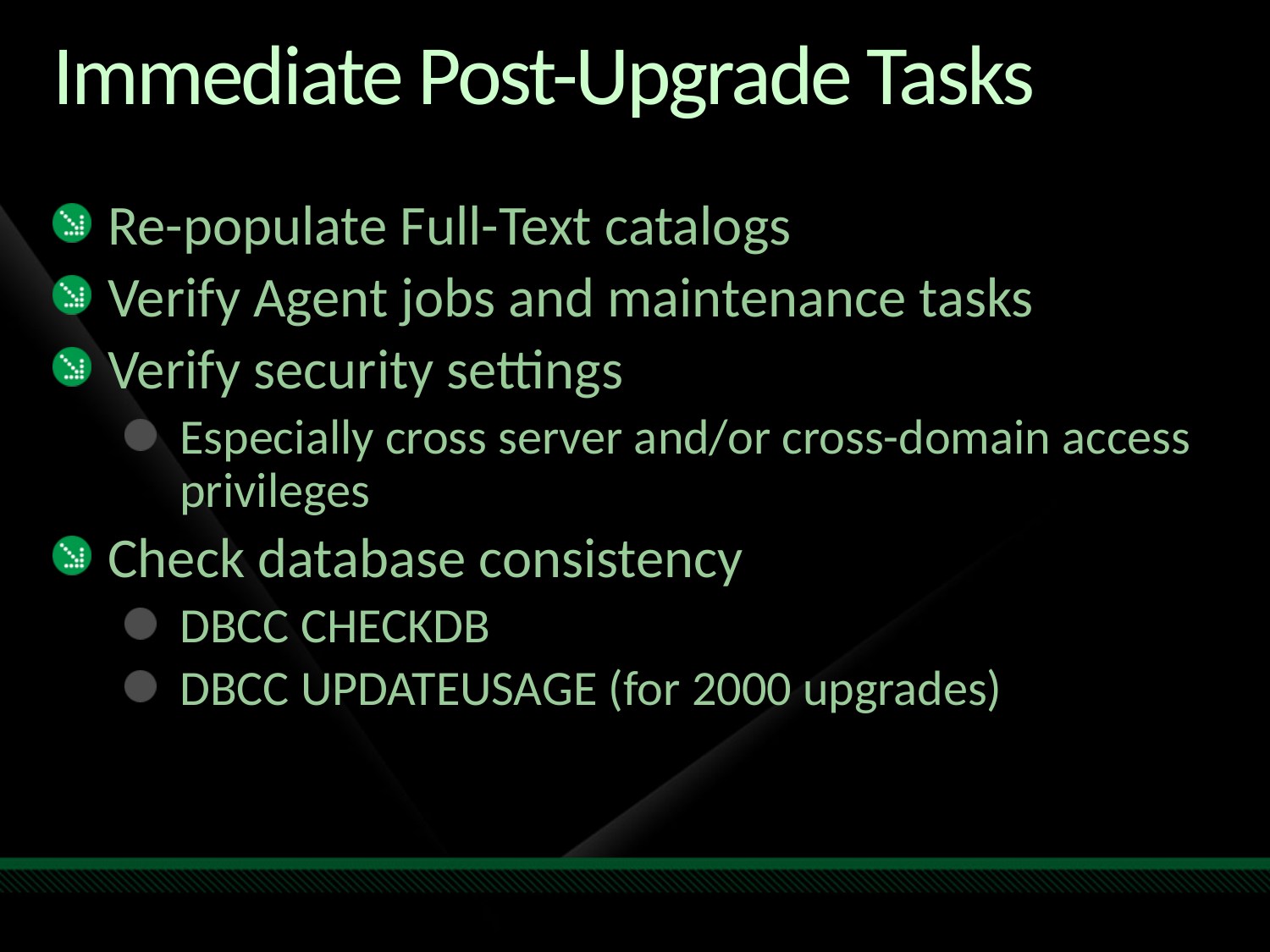

# Immediate Post-Upgrade Tasks
Re-populate Full-Text catalogs
Verify Agent jobs and maintenance tasks
Verify security settings
Especially cross server and/or cross-domain access privileges
Check database consistency
DBCC CHECKDB
DBCC UPDATEUSAGE (for 2000 upgrades)